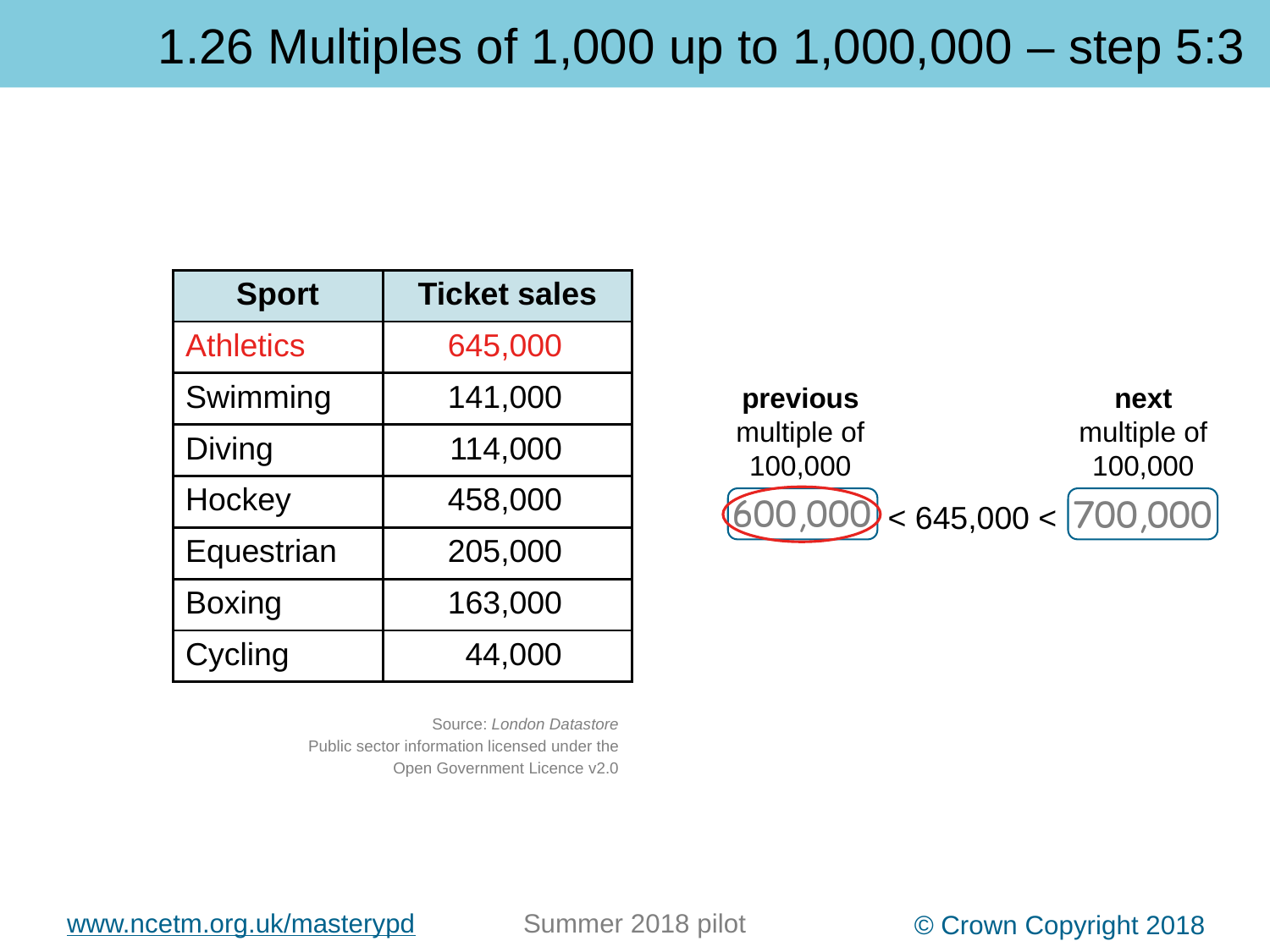

1.26 Multiples of 1,000 up to 1,000,000 – step 5:3
| Sport | Ticket sales |
| --- | --- |
| Athletics | 645,000 |
| Swimming | 141,000 |
| Diving | 114,000 |
| Hockey | 458,000 |
| Equestrian | 205,000 |
| Boxing | 163,000 |
| Cycling | 44,000 |
previous
multiple of
100,000
next
multiple of
100,000

< 645,000 <

600,000
700,000
Source: London Datastore
Public sector information licensed under the
Open Government Licence v2.0